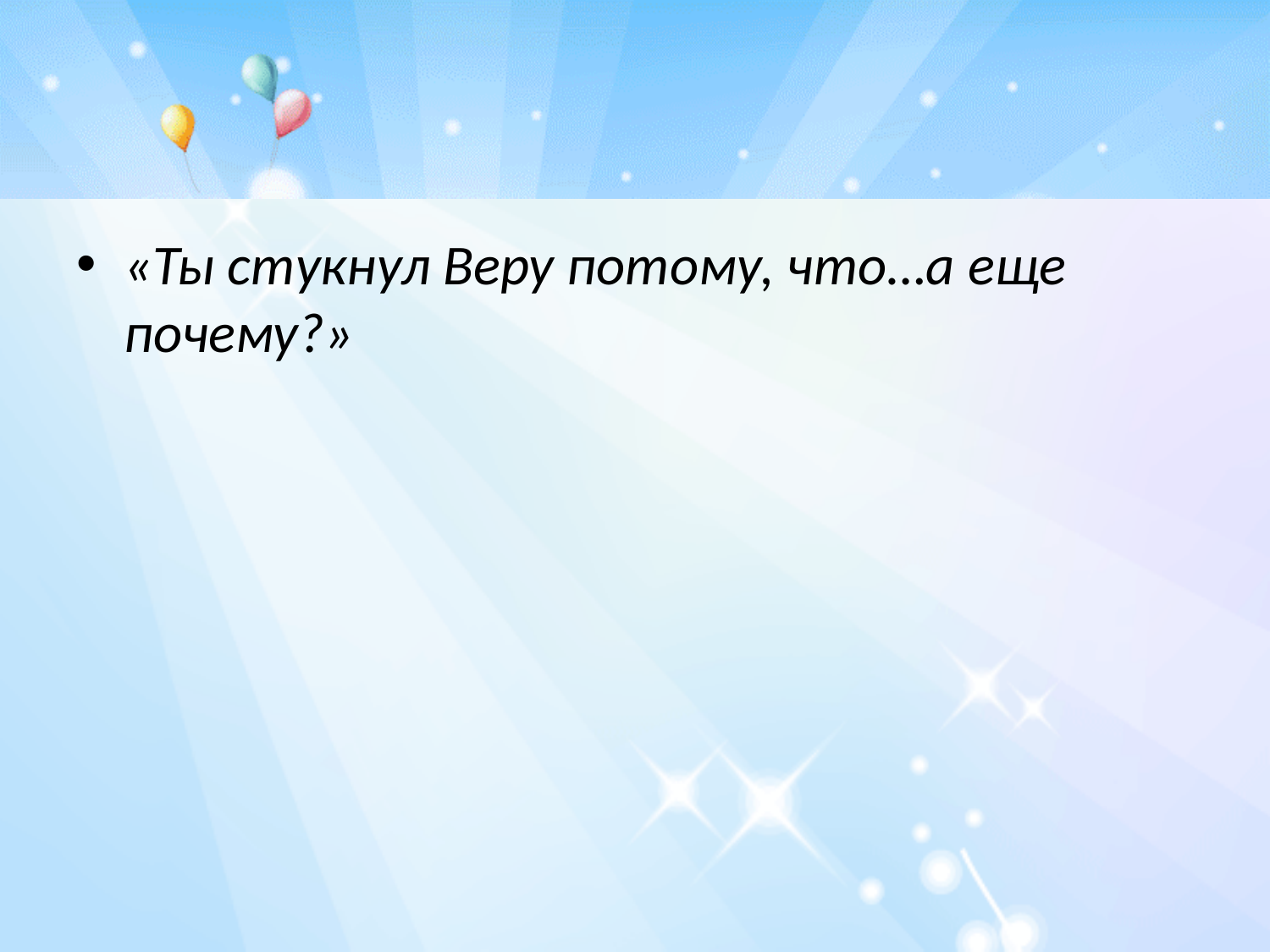

«Ты стукнул Веру потому, что…а еще почему?»